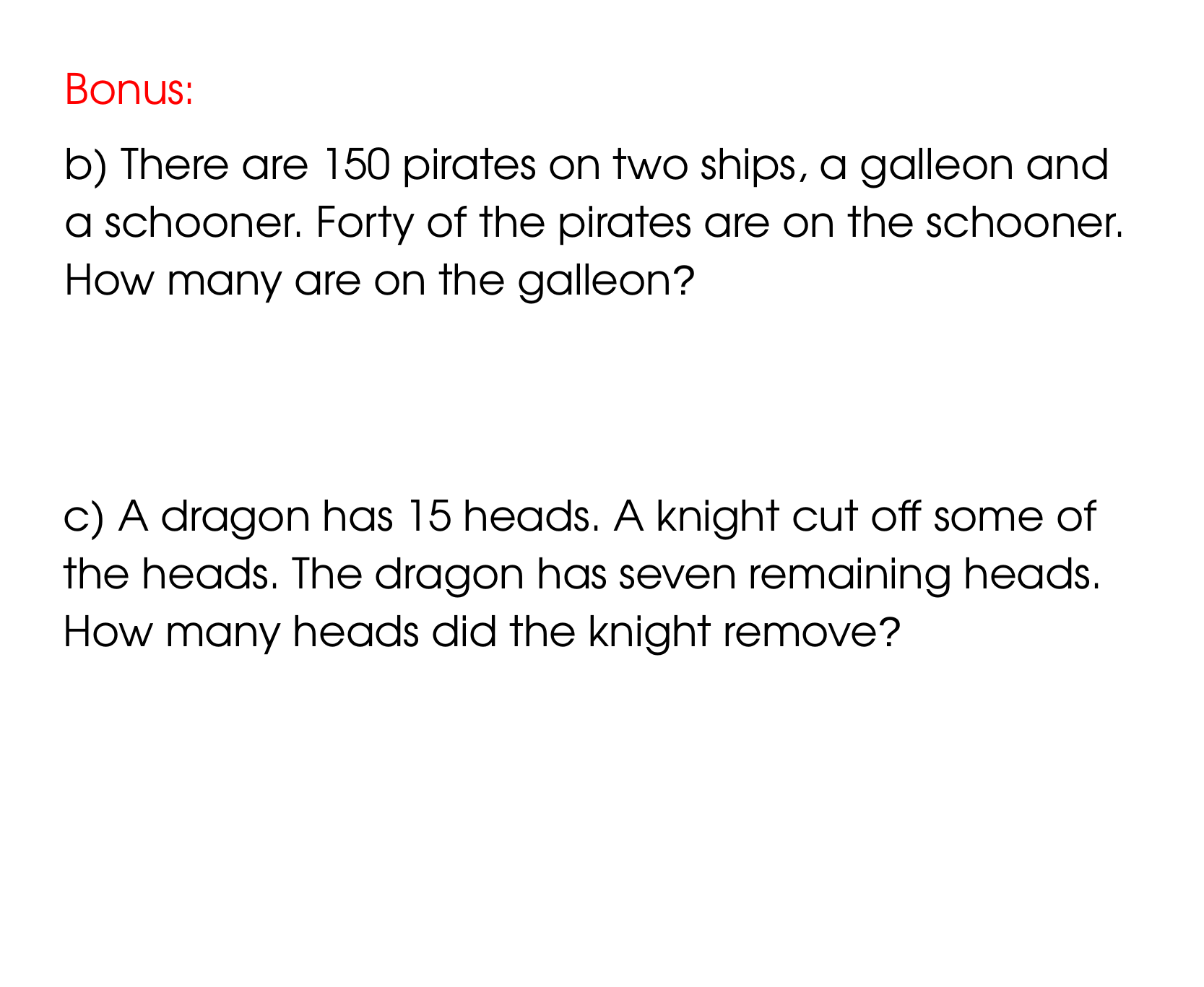

Bonus:
b) There are 150 pirates on two ships, a galleon and a schooner. Forty of the pirates are on the schooner. How many are on the galleon?
c) A dragon has 15 heads. A knight cut off some of the heads. The dragon has seven remaining heads. How many heads did the knight remove?